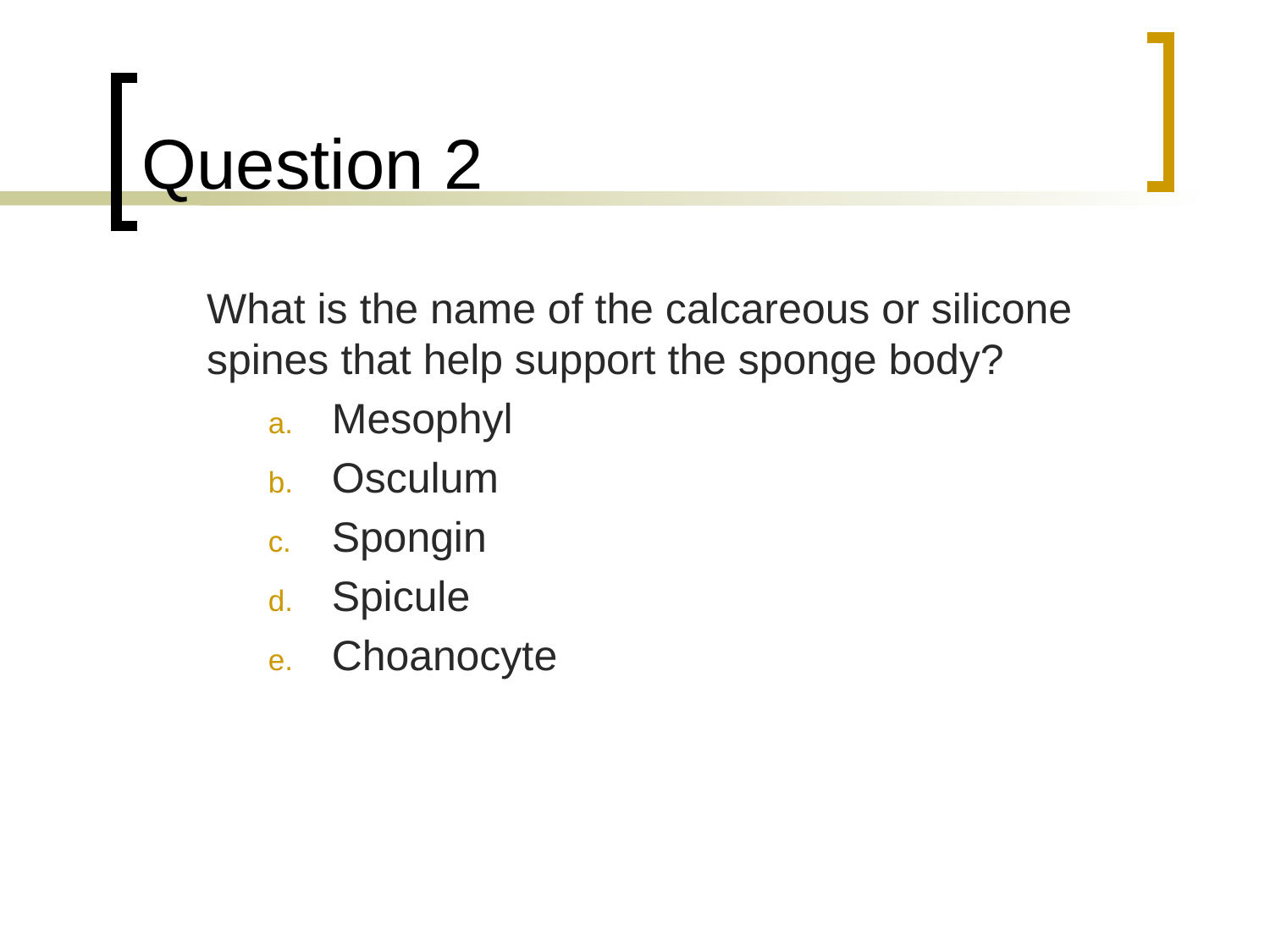

# Question 2
	What is the name of the calcareous or silicone spines that help support the sponge body?
Mesophyl
Osculum
Spongin
Spicule
Choanocyte